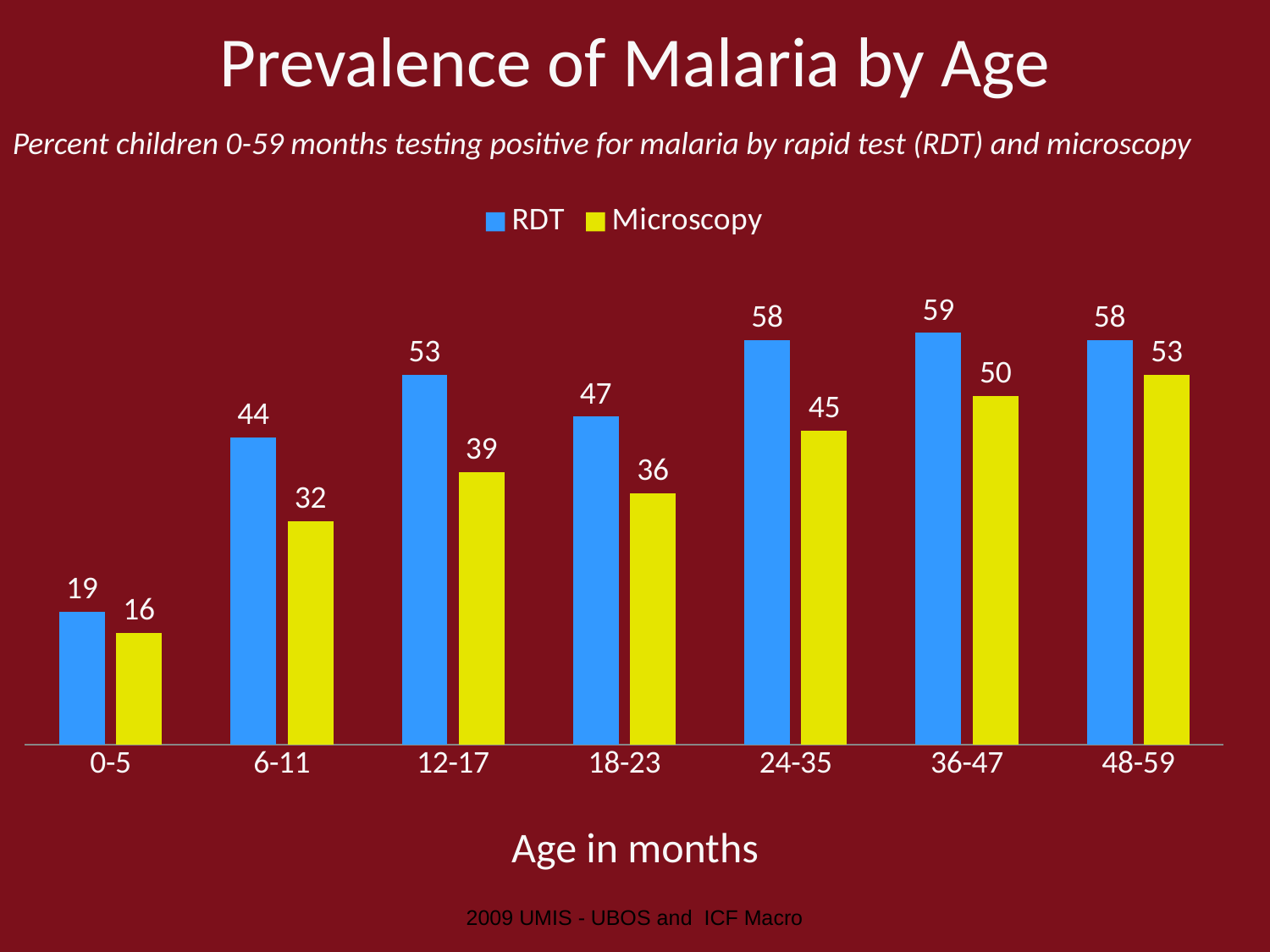

# Prevalence of Malaria by Age
Percent children 0-59 months testing positive for malaria by rapid test (RDT) and microscopy

### Chart

| Category | RDT | Microscopy |
|---|---|---|
| 0-5 | 19.0 | 16.0 |
| 6-11 | 44.0 | 32.0 |
| 12-17 | 53.0 | 39.0 |
| 18-23 | 47.0 | 36.0 |
| 24-35 | 58.0 | 45.0 |
| 36-47 | 59.0 | 50.0 |
| 48-59 | 58.0 | 53.0 |
Age in months
2009 UMIS - UBOS and  ICF Macro